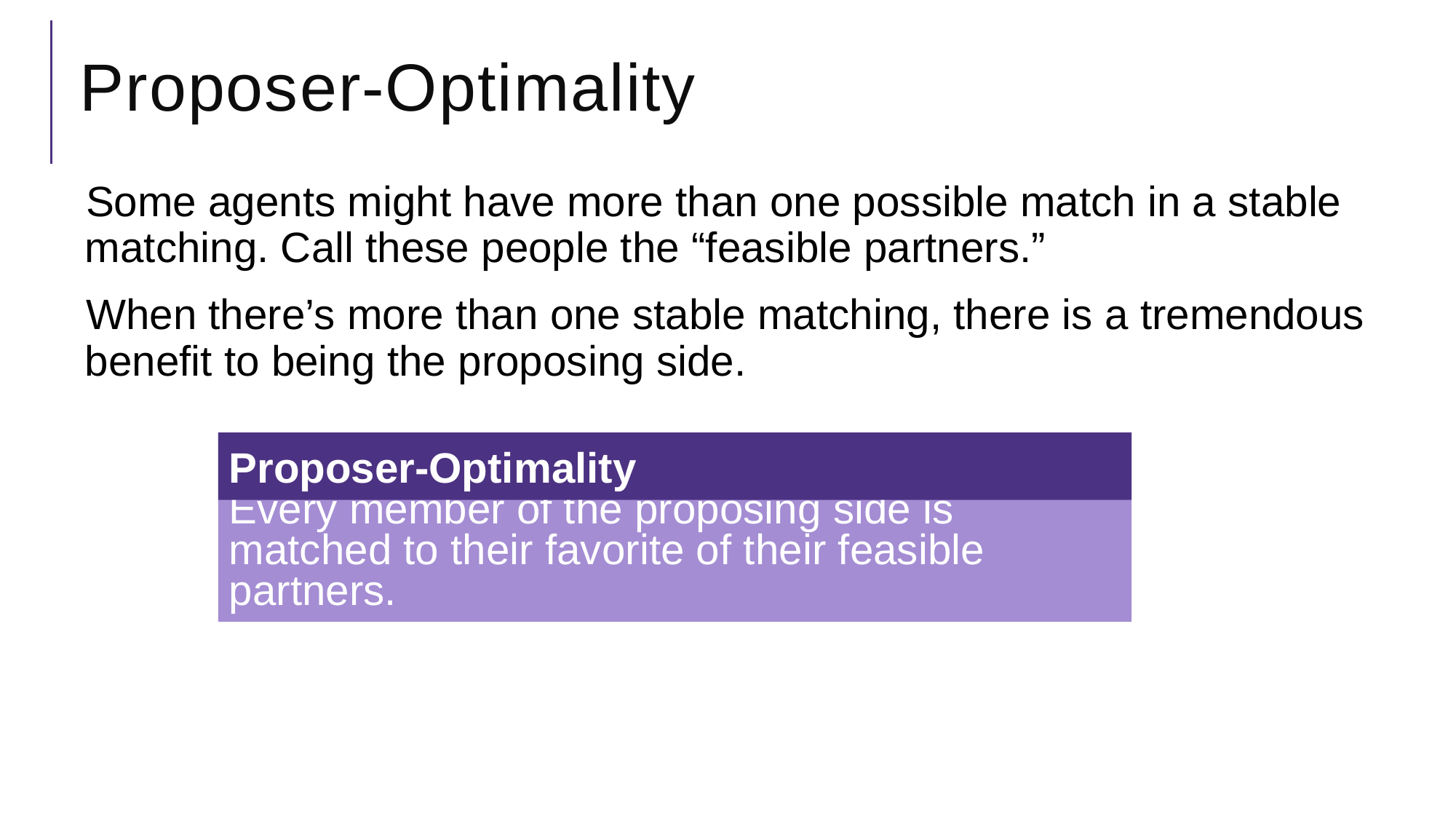

# Proposer-Optimality
Some agents might have more than one possible match in a stable matching. Call these people the “feasible partners.”
When there’s more than one stable matching, there is a tremendous benefit to being the proposing side.

Every member of the proposing side is matched to their favorite of their feasible partners.
Proposer-Optimality